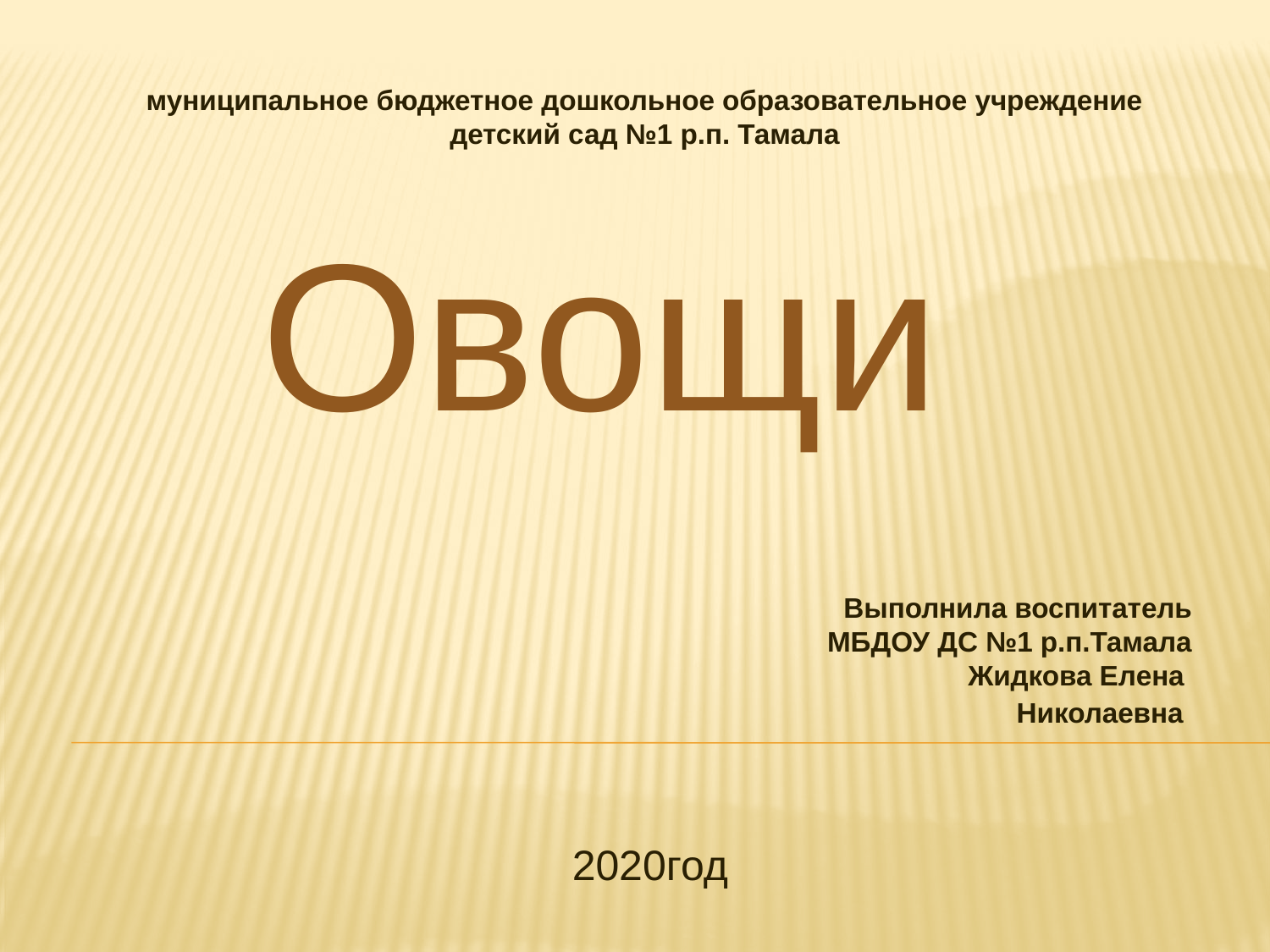

муниципальное бюджетное дошкольное образовательное учреждение детский сад №1 р.п. Тамала

Овощи
Выполнила воспитатель
 МБДОУ ДС №1 р.п.Тамала
Жидкова Елена
Николаевна
2020год